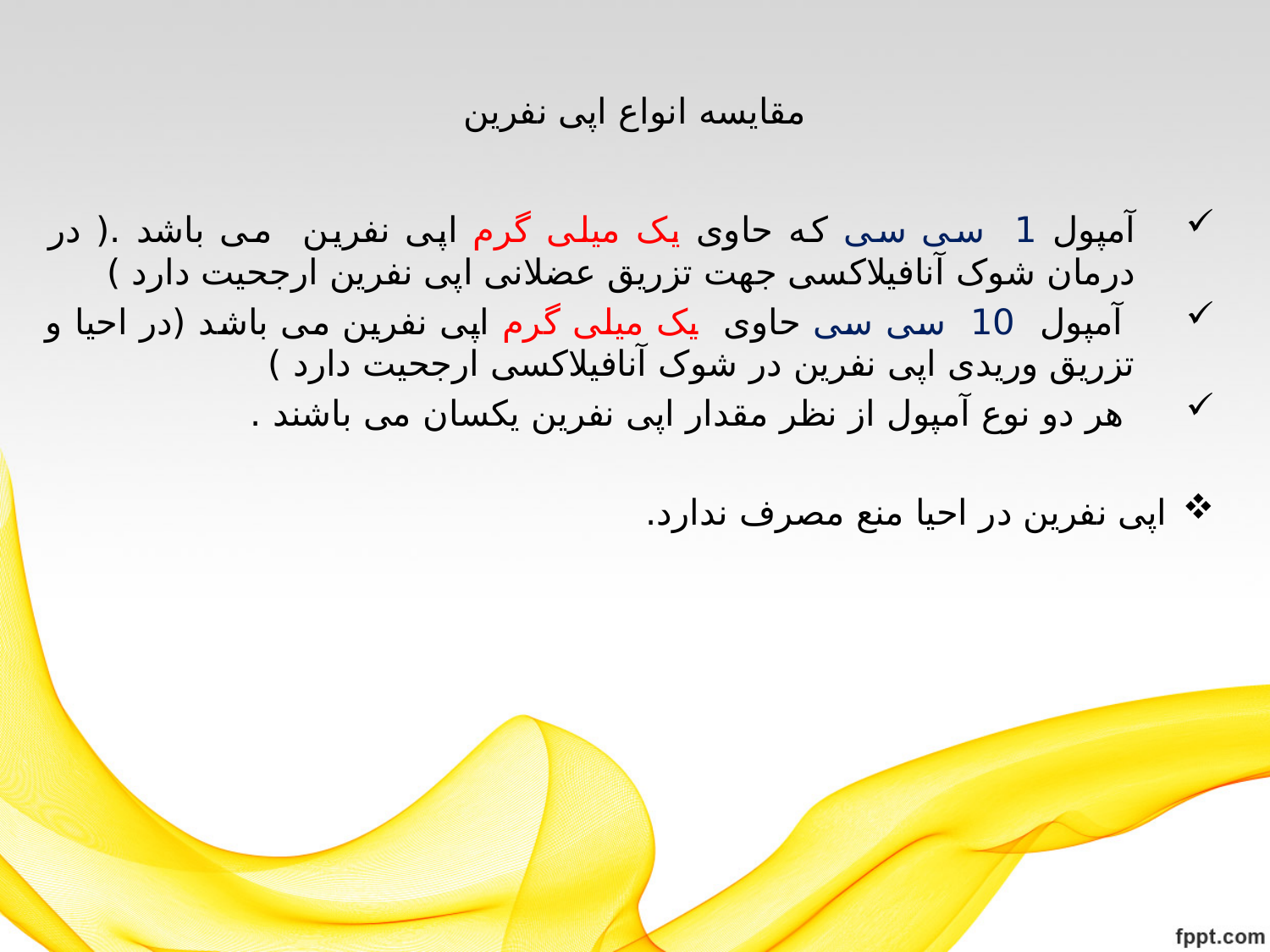

# مقایسه انواع اپی نفرین
آمپول 1  سی سی که حاوی یک میلی گرم اپی نفرین  می باشد .( در درمان شوک آنافیلاکسی جهت تزریق عضلانی اپی نفرین ارجحیت دارد )
 آمپول  10  سی سی حاوی  یک میلی گرم اپی نفرین می باشد (در احیا و تزریق وریدی اپی نفرین در شوک آنافیلاکسی ارجحیت دارد )
 هر دو نوع آمپول از نظر مقدار اپی نفرین یکسان می باشند .

اپی نفرین در احیا منع مصرف ندارد.